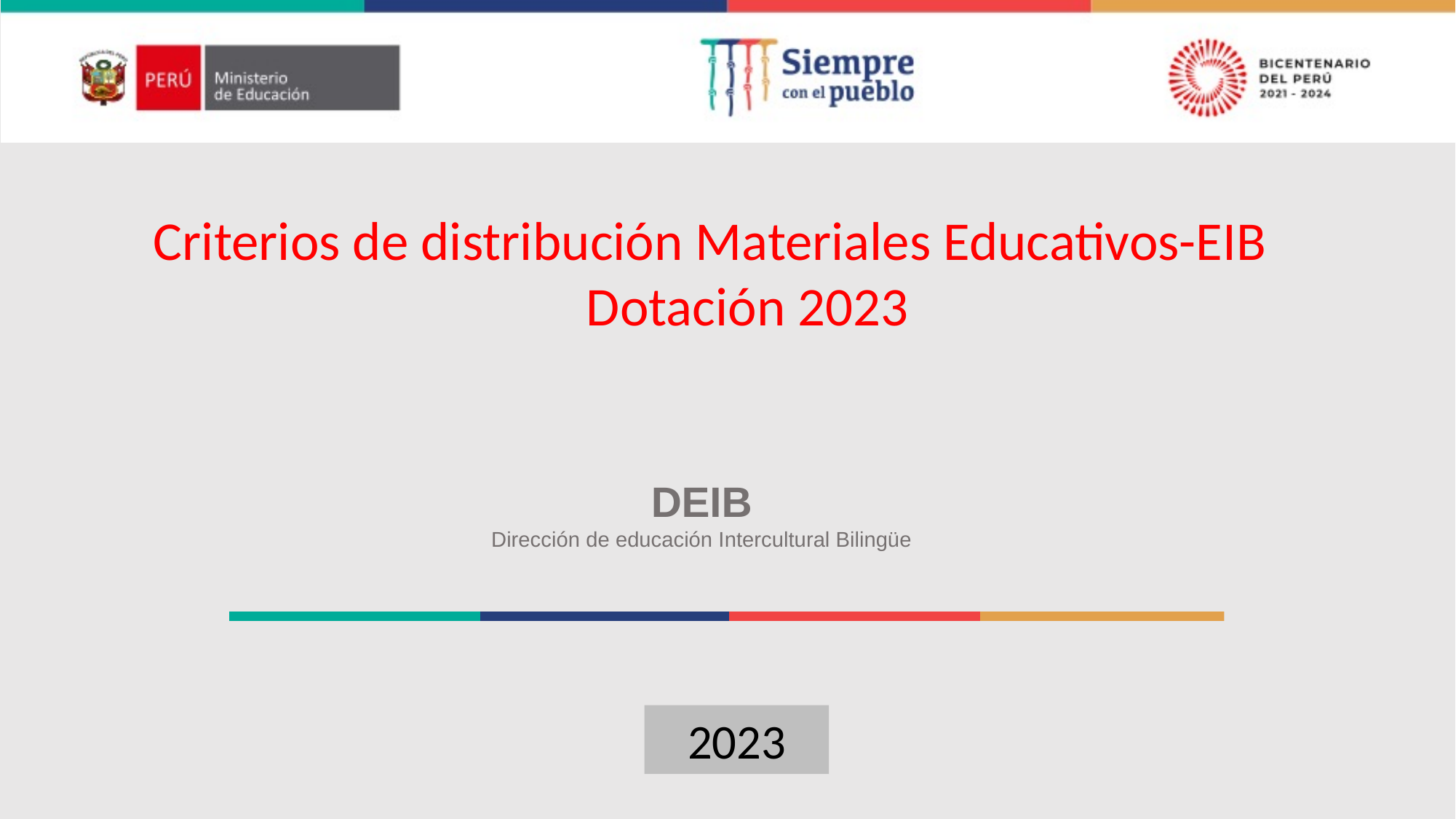

Criterios de distribución Materiales Educativos-EIB
                                   Dotación 2023
DEIB
Dirección de educación Intercultural Bilingüe
2023